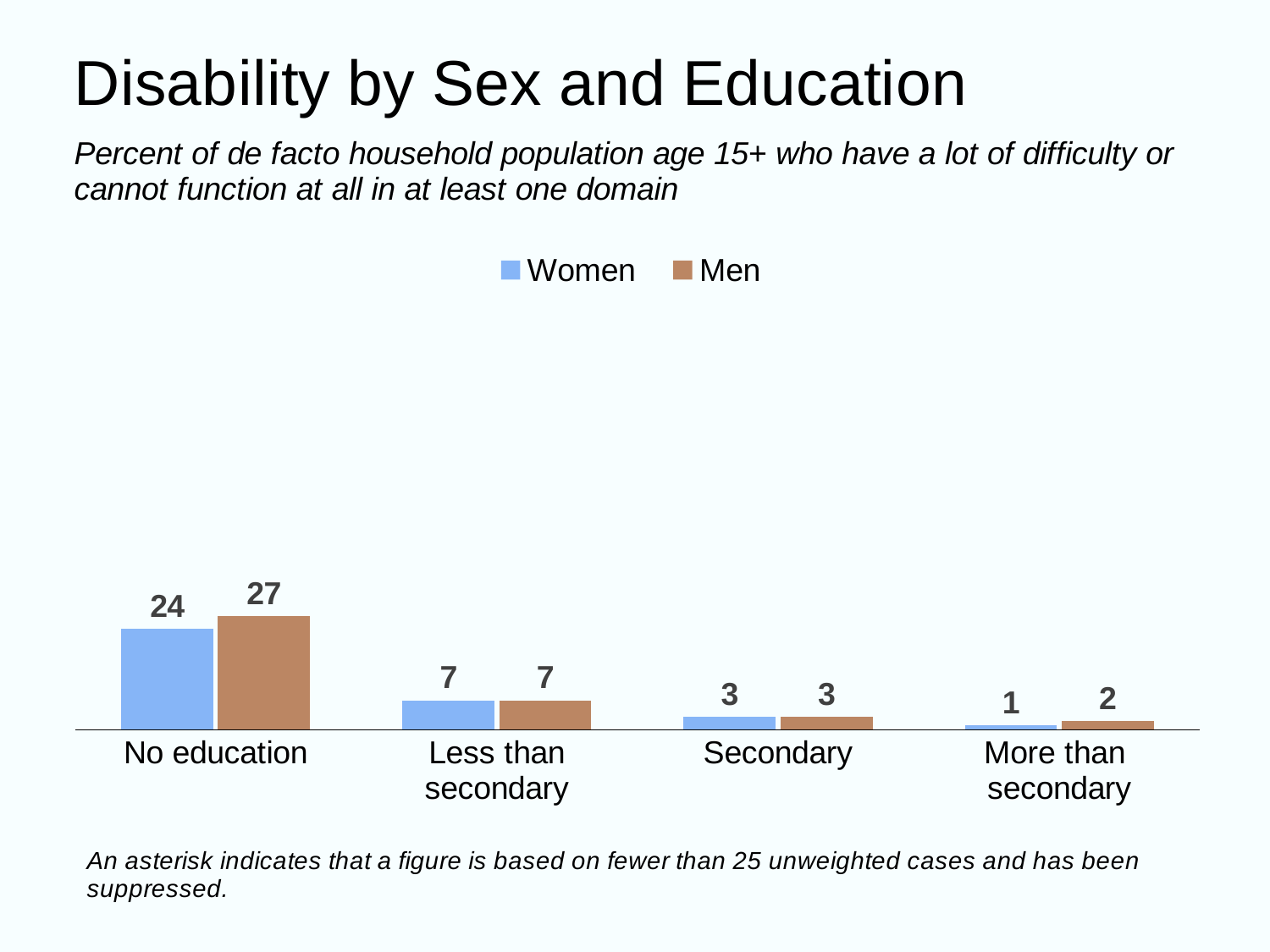

### Chart

| Category | Women | Men |
|---|---|---|
| No education | 24.0 | 27.0 |
| Less than secondary | 7.0 | 7.0 |
| Secondary | 3.0 | 3.0 |
| More than
secondary | 1.0 | 2.0 |